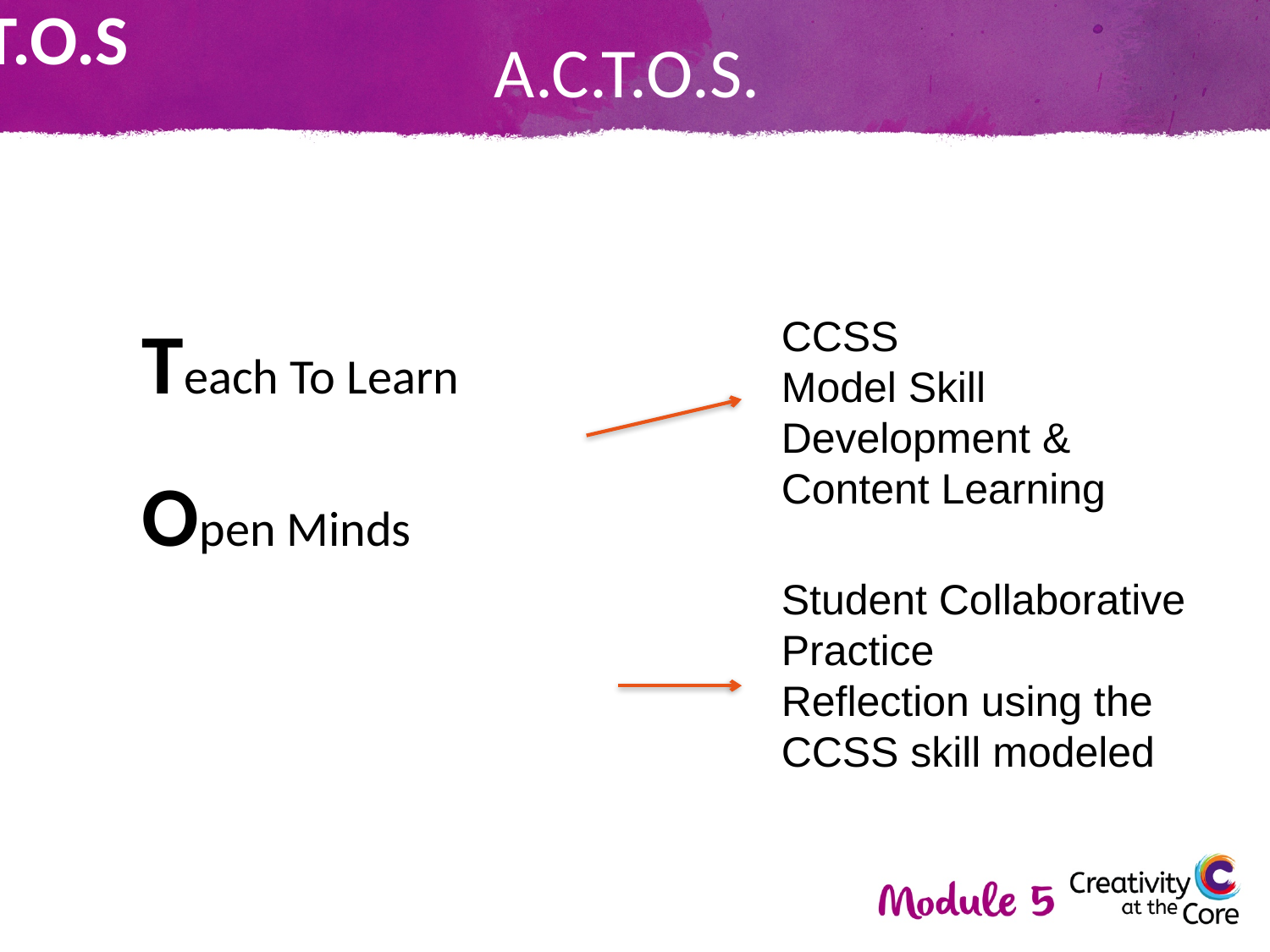

# A.C.T.O.S
A.C.T.O.S.

Teach To Learn

Open Minds

CCSS
Model Skill Development &
Content Learning
Student Collaborative Practice
Reflection using the CCSS skill modeled